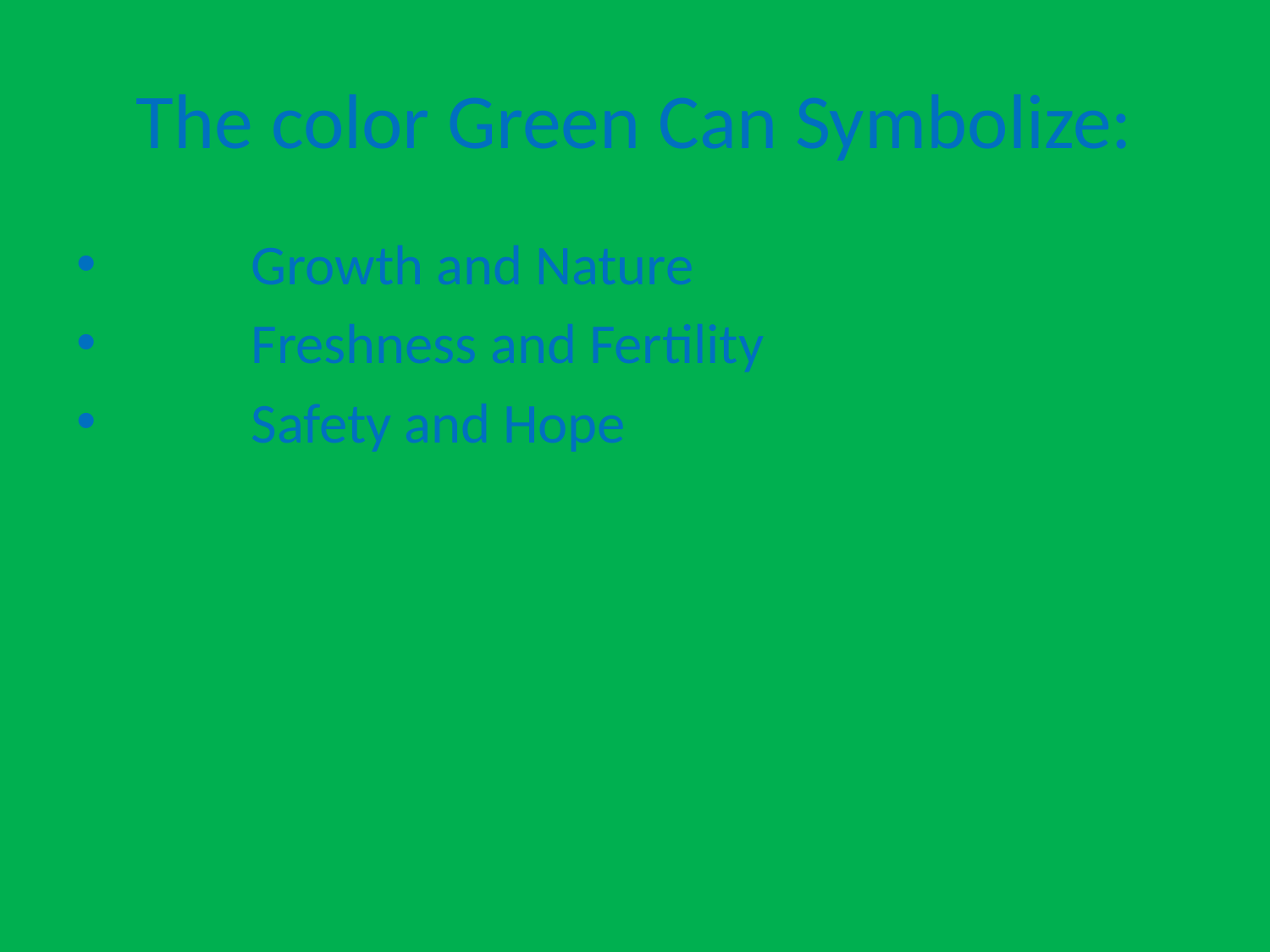

# The color Green Can Symbolize:
	Growth and Nature
	Freshness and Fertility
	Safety and Hope